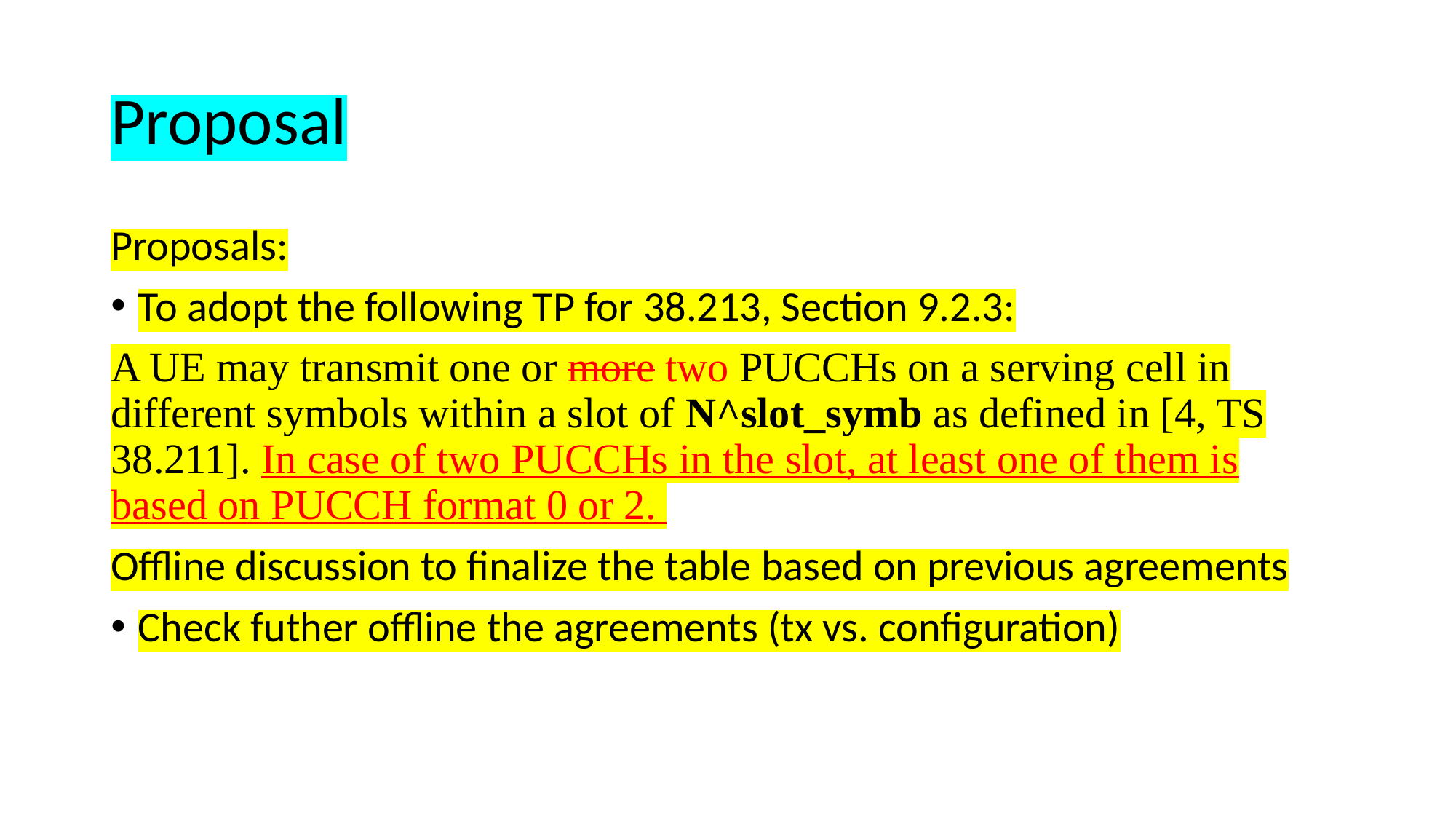

# Proposal
Proposals:
To adopt the following TP for 38.213, Section 9.2.3:
A UE may transmit one or more two PUCCHs on a serving cell in different symbols within a slot of N^slot_symb as defined in [4, TS 38.211]. In case of two PUCCHs in the slot, at least one of them is based on PUCCH format 0 or 2.
Offline discussion to finalize the table based on previous agreements
Check futher offline the agreements (tx vs. configuration)